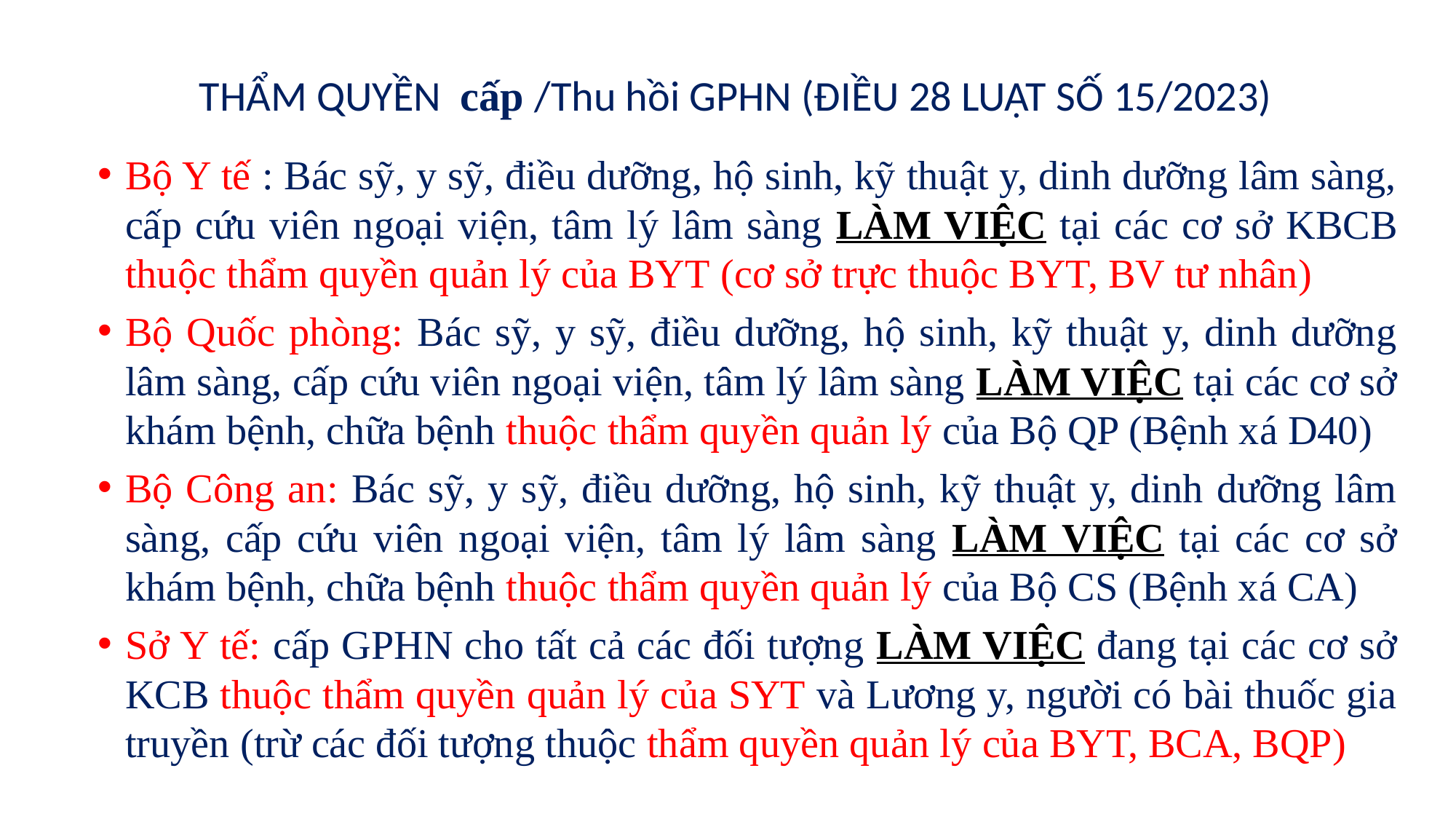

# THẨM QUYỀN  cấp /Thu hồi GPHN (ĐIỀU 28 LUẬT SỐ 15/2023)
Bộ Y tế : Bác sỹ, y sỹ, điều dưỡng, hộ sinh, kỹ thuật y, dinh dưỡng lâm sàng, cấp cứu viên ngoại viện, tâm lý lâm sàng LÀM VIỆC tại các cơ sở KBCB thuộc thẩm quyền quản lý của BYT (cơ sở trực thuộc BYT, BV tư nhân)
Bộ Quốc phòng: Bác sỹ, y sỹ, điều dưỡng, hộ sinh, kỹ thuật y, dinh dưỡng lâm sàng, cấp cứu viên ngoại viện, tâm lý lâm sàng LÀM VIỆC tại các cơ sở khám bệnh, chữa bệnh thuộc thẩm quyền quản lý của Bộ QP (Bệnh xá D40)
Bộ Công an: Bác sỹ, y sỹ, điều dưỡng, hộ sinh, kỹ thuật y, dinh dưỡng lâm sàng, cấp cứu viên ngoại viện, tâm lý lâm sàng LÀM VIỆC tại các cơ sở khám bệnh, chữa bệnh thuộc thẩm quyền quản lý của Bộ CS (Bệnh xá CA)
Sở Y tế: cấp GPHN cho tất cả các đối tượng LÀM VIỆC đang tại các cơ sở KCB thuộc thẩm quyền quản lý của SYT và Lương y, người có bài thuốc gia truyền (trừ các đối tượng thuộc thẩm quyền quản lý của BYT, BCA, BQP)